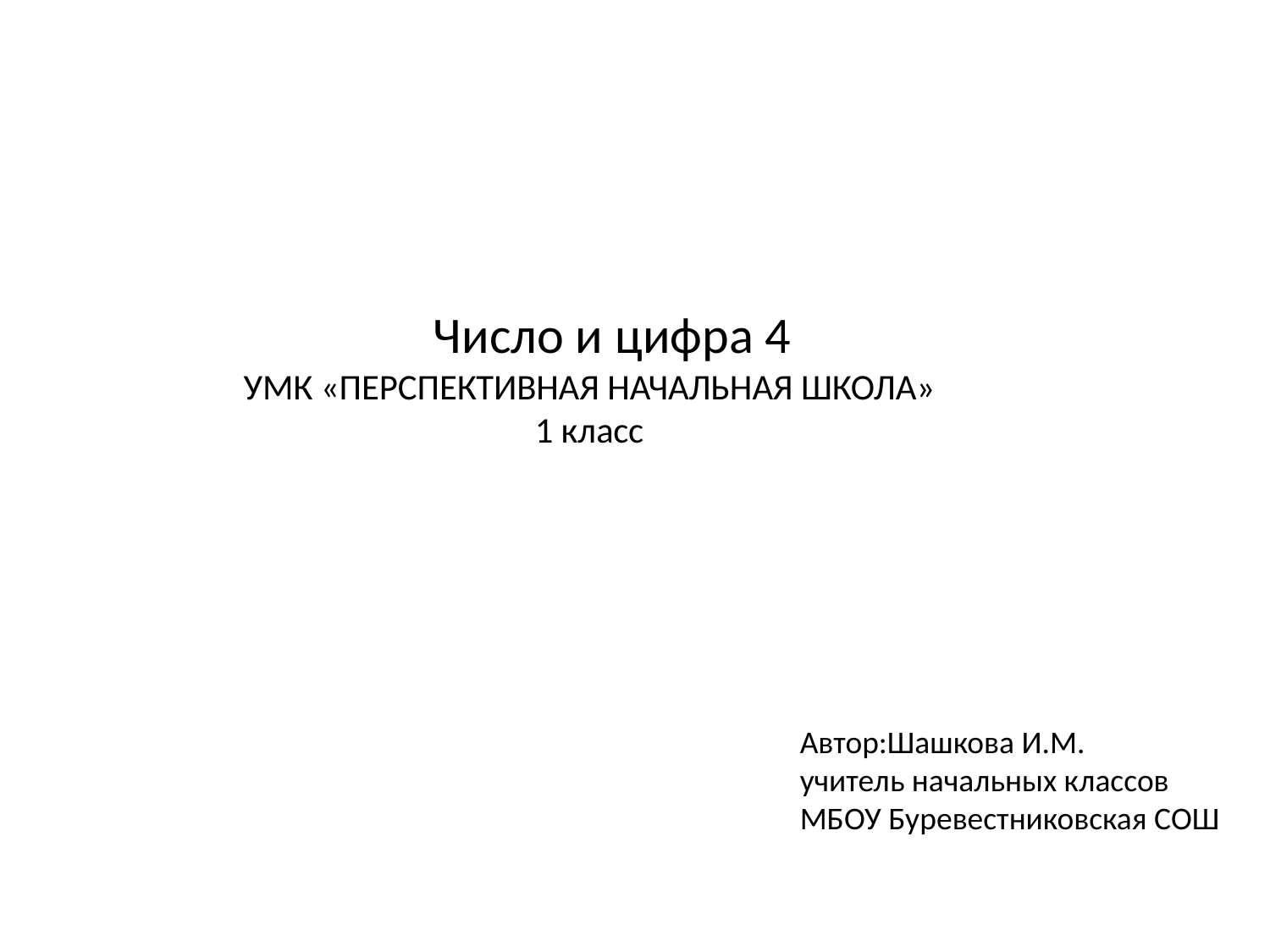

Число и цифра 4
УМК «ПЕРСПЕКТИВНАЯ НАЧАЛЬНАЯ ШКОЛА»
1 класс
Автор:Шашкова И.М.
учитель начальных классов
МБОУ Буревестниковская СОШ